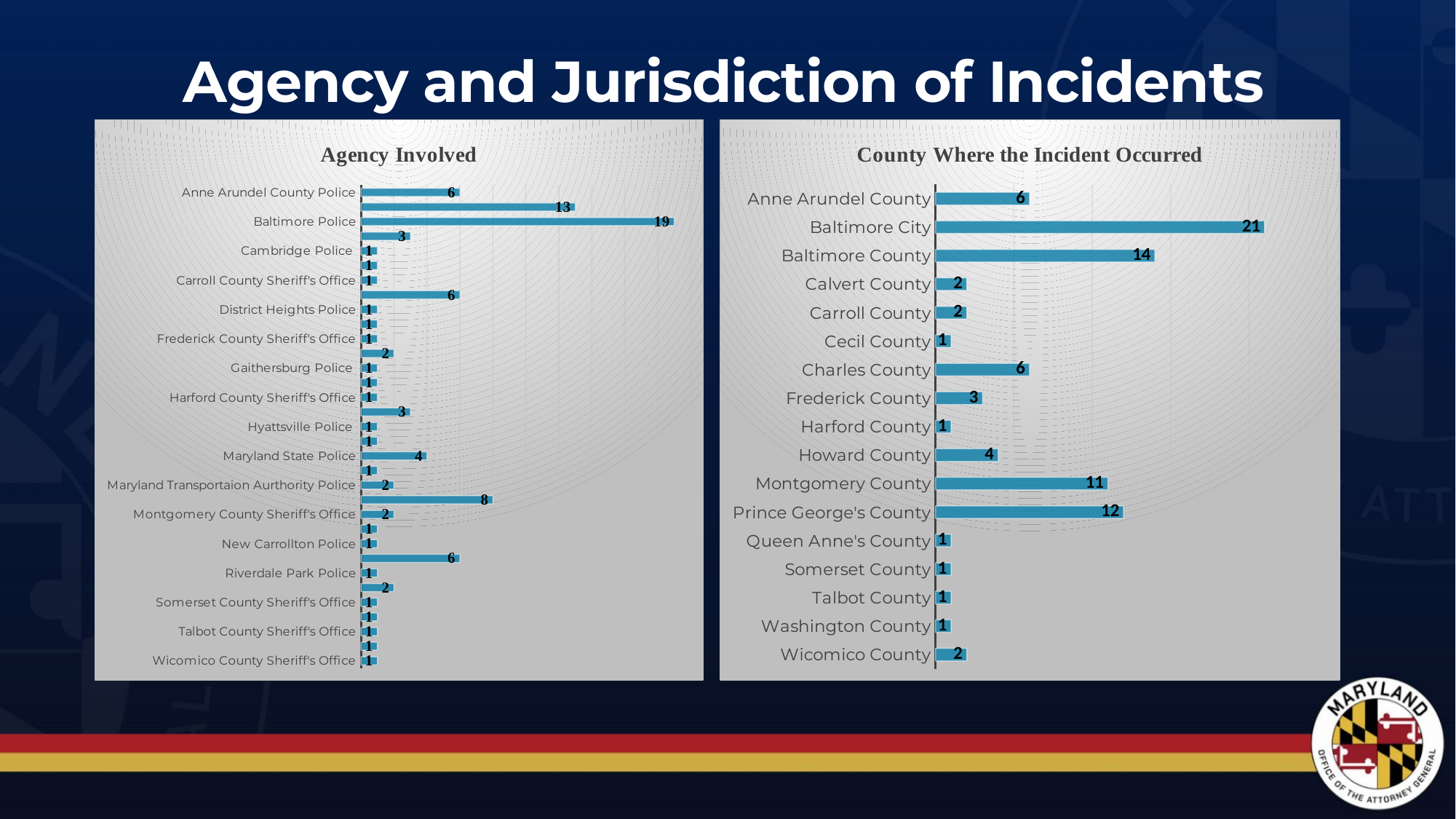

# Agency and Jurisdiction of Incidents

### Chart: Agency Involved

| Category | Series 1 |
|---|---|
| Wicomico County Sheriff's Office | 1.0 |
| WSSC Police | 1.0 |
| Talbot County Sheriff's Office | 1.0 |
| Special Police Officer  | 1.0 |
| Somerset County Sheriff's Office | 1.0 |
| Salisbury Police | 2.0 |
| Riverdale Park Police | 1.0 |
| Prince George's County Police | 6.0 |
| New Carrollton Police | 1.0 |
| Morningside Police | 1.0 |
| Montgomery County Sheriff's Office | 2.0 |
| Montgomery County Police | 8.0 |
| Maryland Transportaion Aurthority Police | 2.0 |
| Maryland Transit Administration Police | 1.0 |
| Maryland State Police | 4.0 |
| La Plata Police | 1.0 |
| Hyattsville Police  | 1.0 |
| Howard County Police | 3.0 |
| Harford County Sheriff's Office | 1.0 |
| Hagerstown Police  | 1.0 |
| Gaithersburg Police  | 1.0 |
| Frederick Police | 2.0 |
| Frederick County Sheriff's Office | 1.0 |
| Forest Heights Police  | 1.0 |
| District Heights Police | 1.0 |
| Charles County Sheriff's Office | 6.0 |
| Carroll County Sheriff's Office | 1.0 |
| Capitol Heights Police  | 1.0 |
| Cambridge Police  | 1.0 |
| Calvert Couty Sheriff's Office  | 3.0 |
| Baltimore Police | 19.0 |
| Baltimore County Police | 13.0 |
| Anne Arundel County Police | 6.0 |

### Chart: County Where the Incident Occurred

| Category | Jurisdiction of Incident |
|---|---|
| Wicomico County | 2.0 |
| Washington County | 1.0 |
| Talbot County | 1.0 |
| Somerset County | 1.0 |
| Queen Anne's County | 1.0 |
| Prince George's County | 12.0 |
| Montgomery County | 11.0 |
| Howard County | 4.0 |
| Harford County | 1.0 |
| Frederick County | 3.0 |
| Charles County | 6.0 |
| Cecil County | 1.0 |
| Carroll County | 2.0 |
| Calvert County | 2.0 |
| Baltimore County | 14.0 |
| Baltimore City | 21.0 |
| Anne Arundel County | 6.0 |